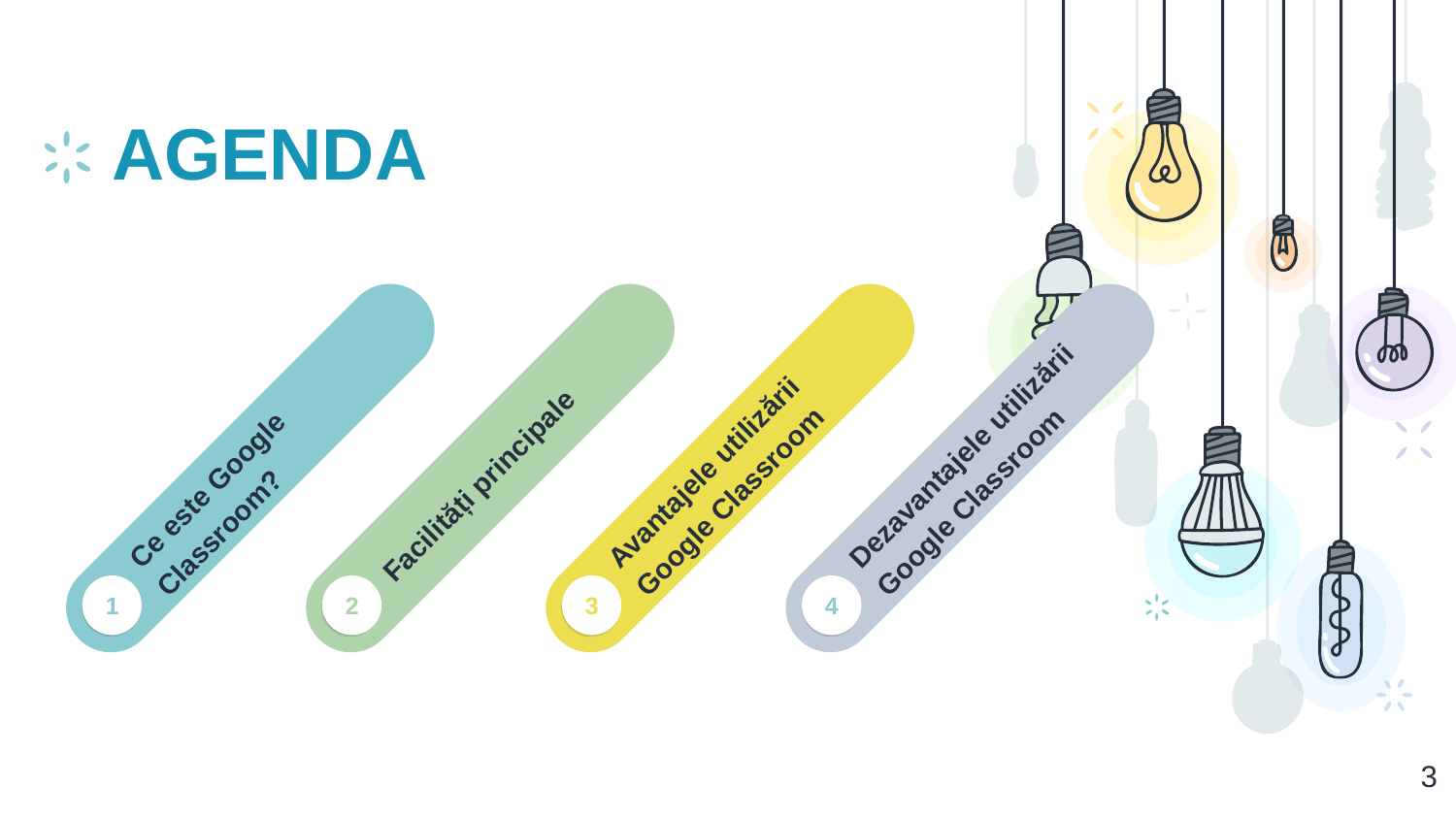

# AGENDA

Avantajele utilizării
Google Classroom
3

Facilități principale
2

Ce este Google Classroom?
1

Dezavantajele utilizării Google Classroom
4
3